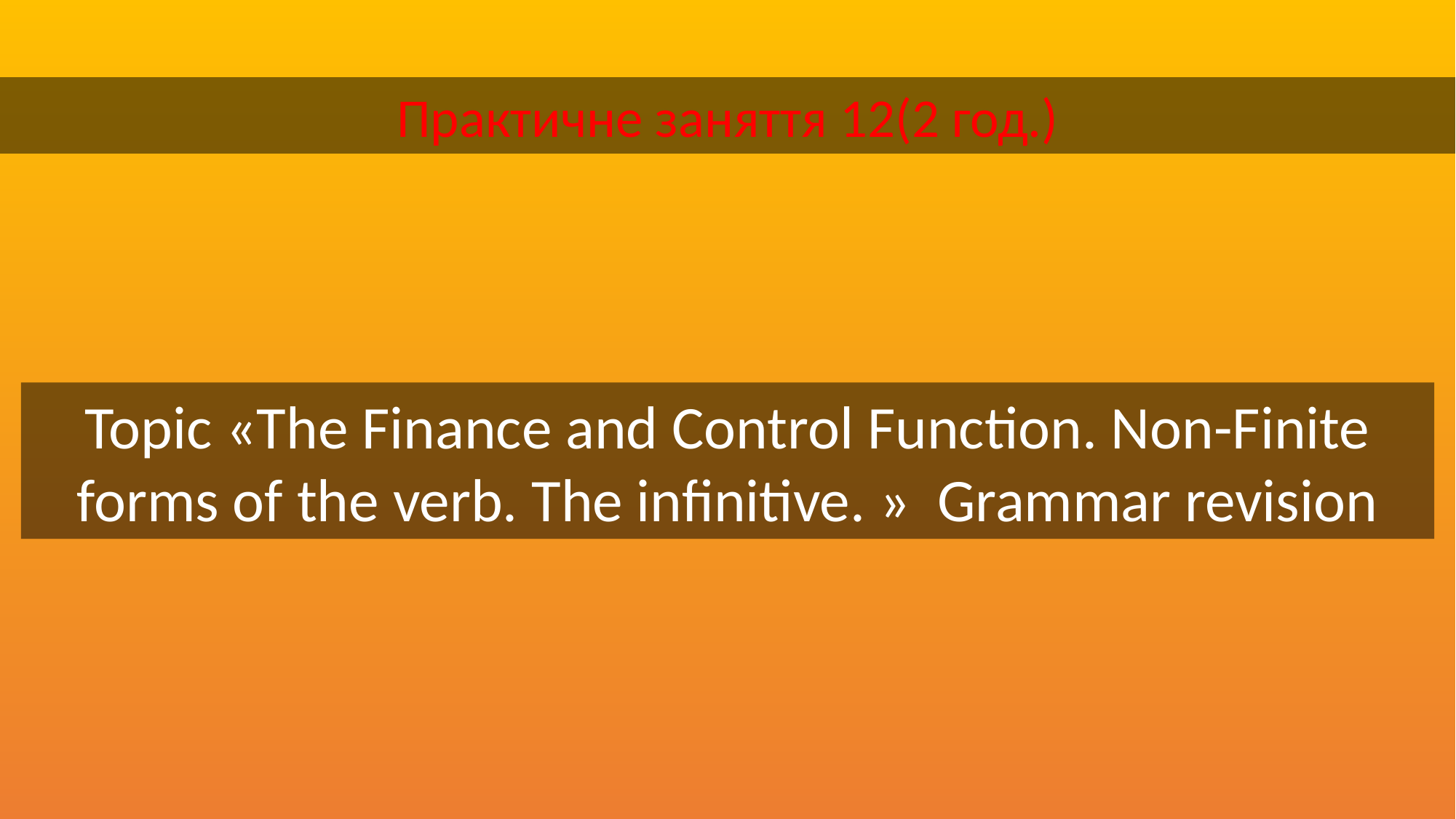

Практичне заняття 12(2 год.)
Topic «The Finance and Control Function. Non-Finite forms of the verb. The infinitive. »  Grammar revision